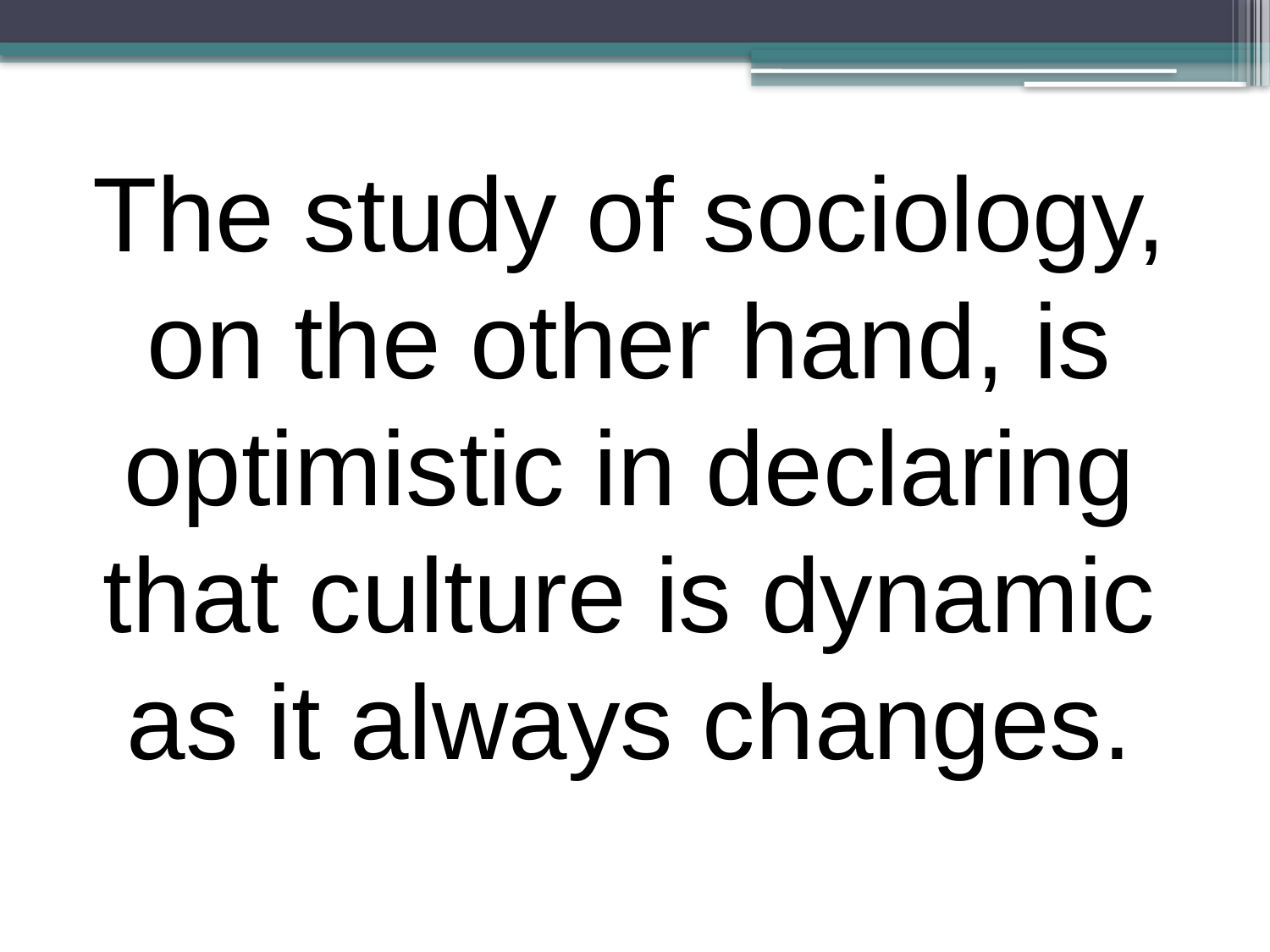

The study of sociology, on the other hand, is optimistic in declaring that culture is dynamic as it always changes.